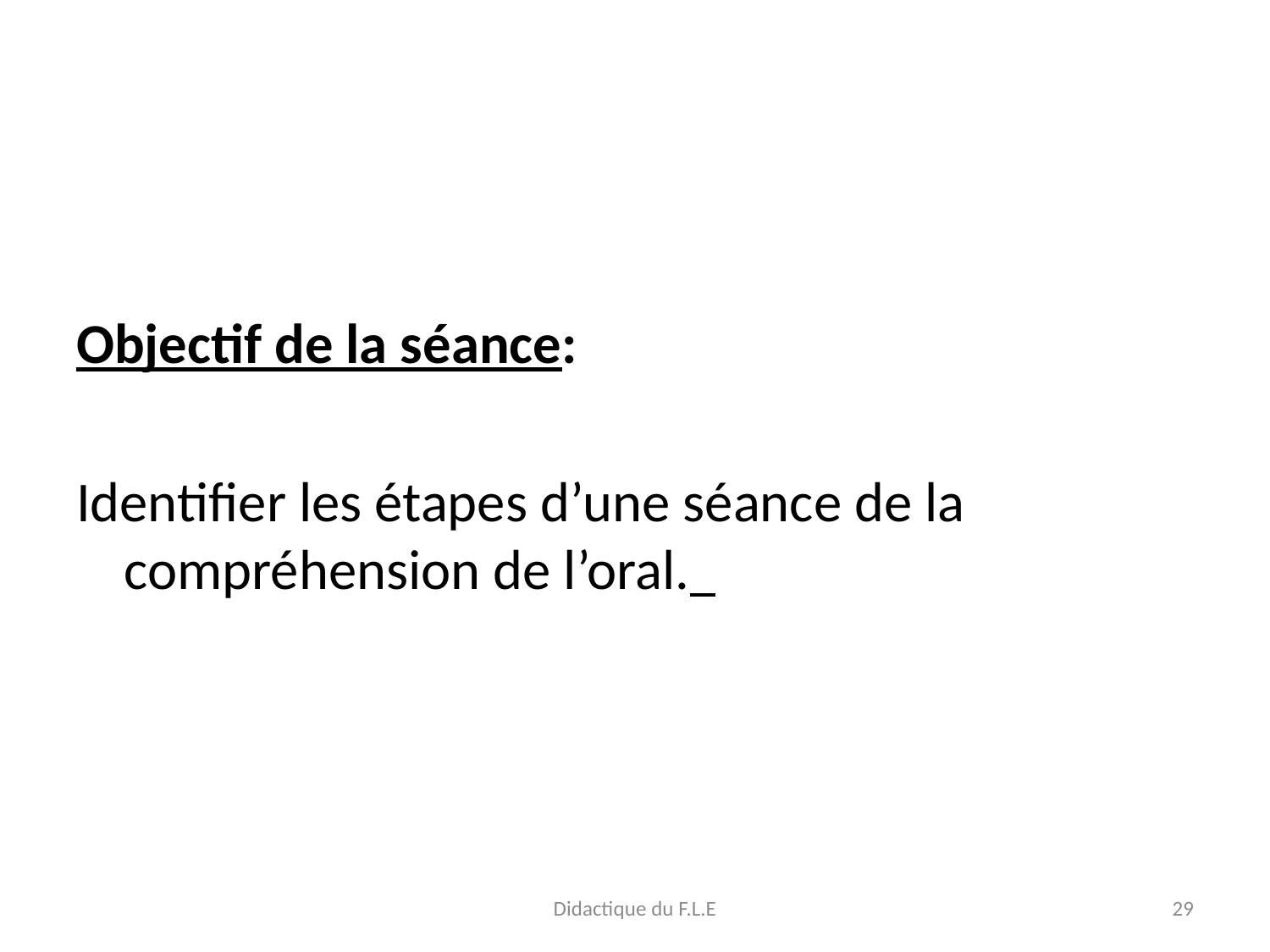

Objectif de la séance:

Identifier les étapes d’une séance de la compréhension de l’oral.
Didactique du F.L.E
29